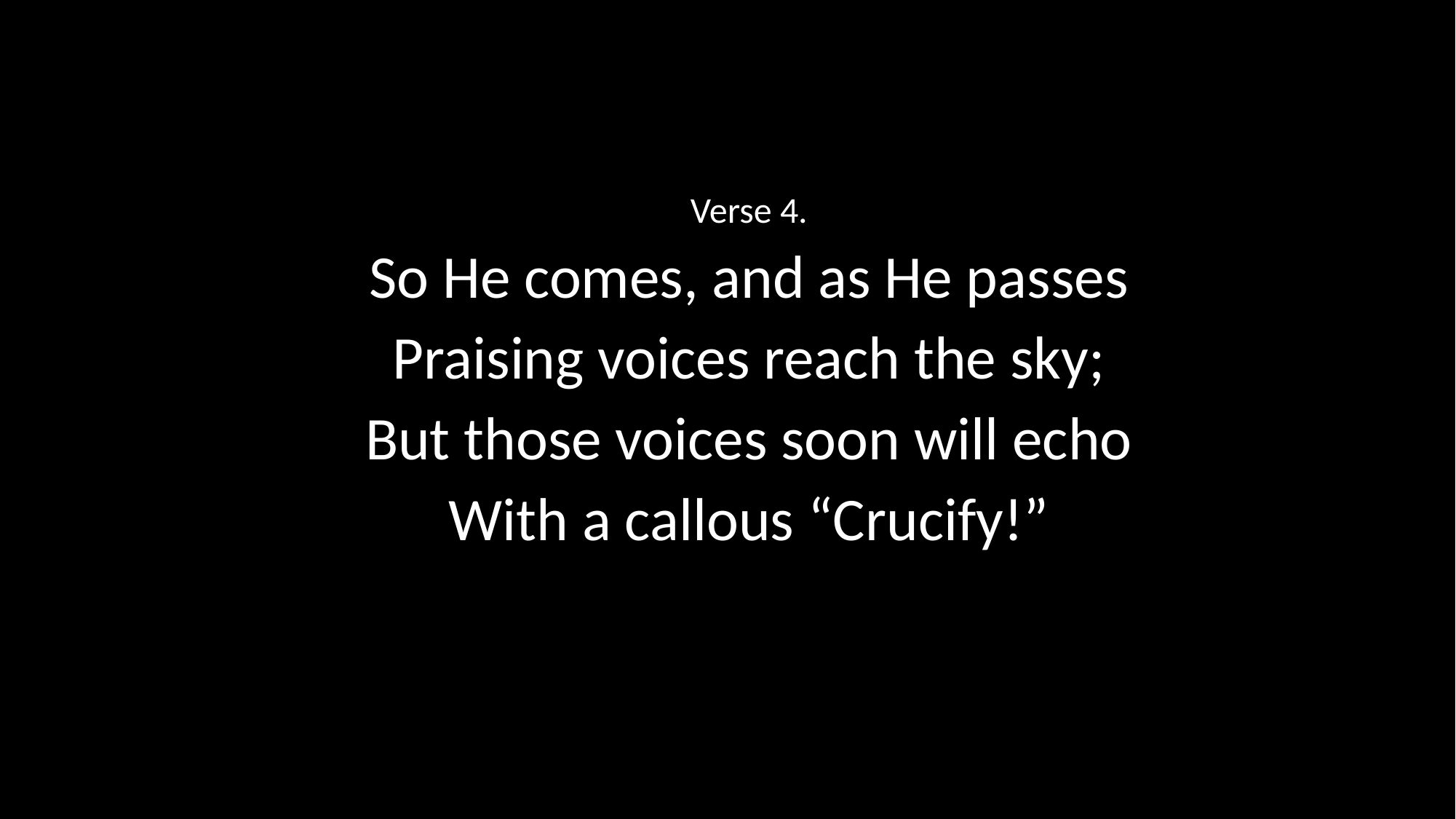

Verse 4.
So He comes, and as He passes
Praising voices reach the sky;
But those voices soon will echo
With a callous “Crucify!”